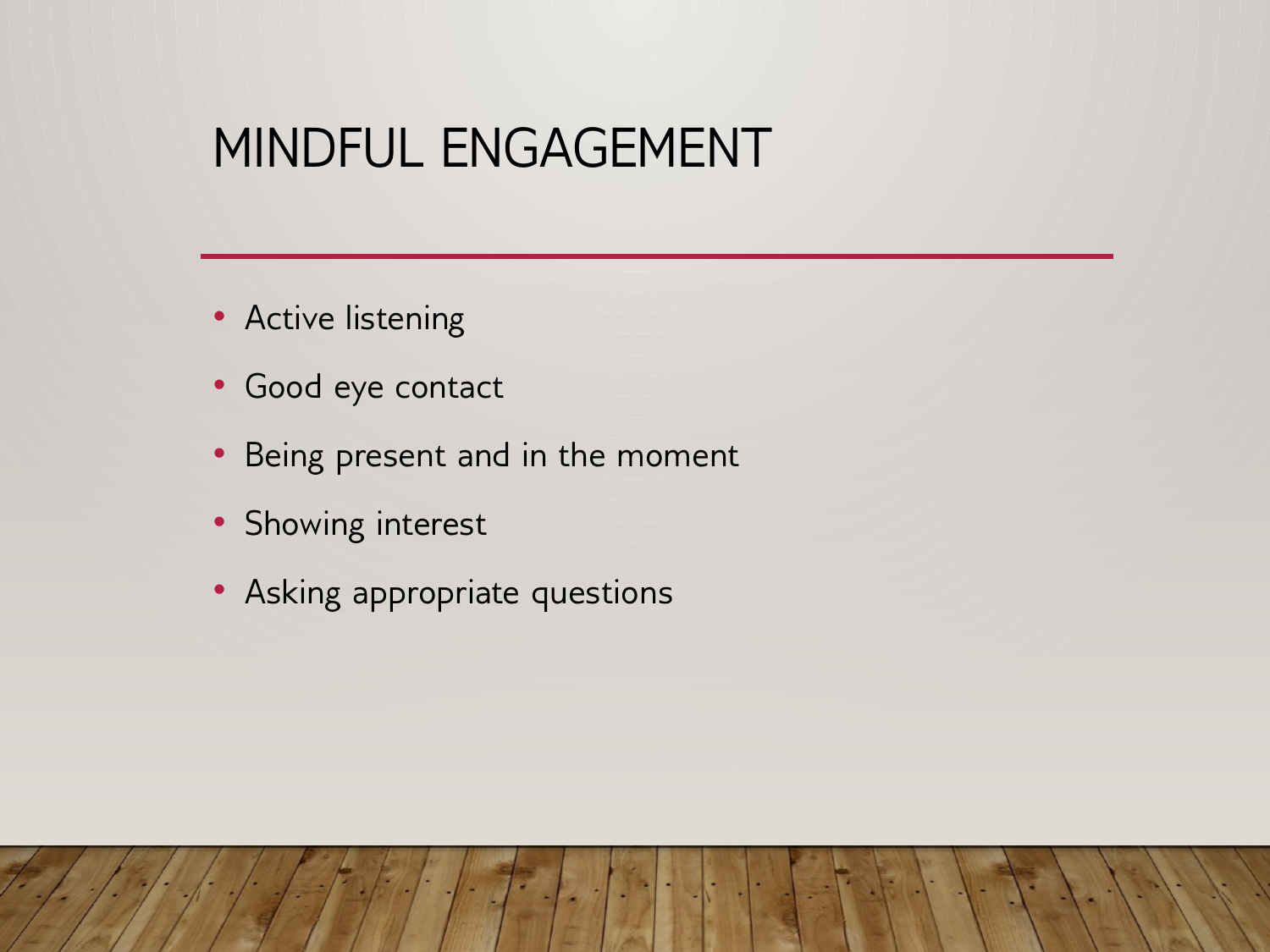

# Mindful Engagement
Active listening
Good eye contact
Being present and in the moment
Showing interest
Asking appropriate questions